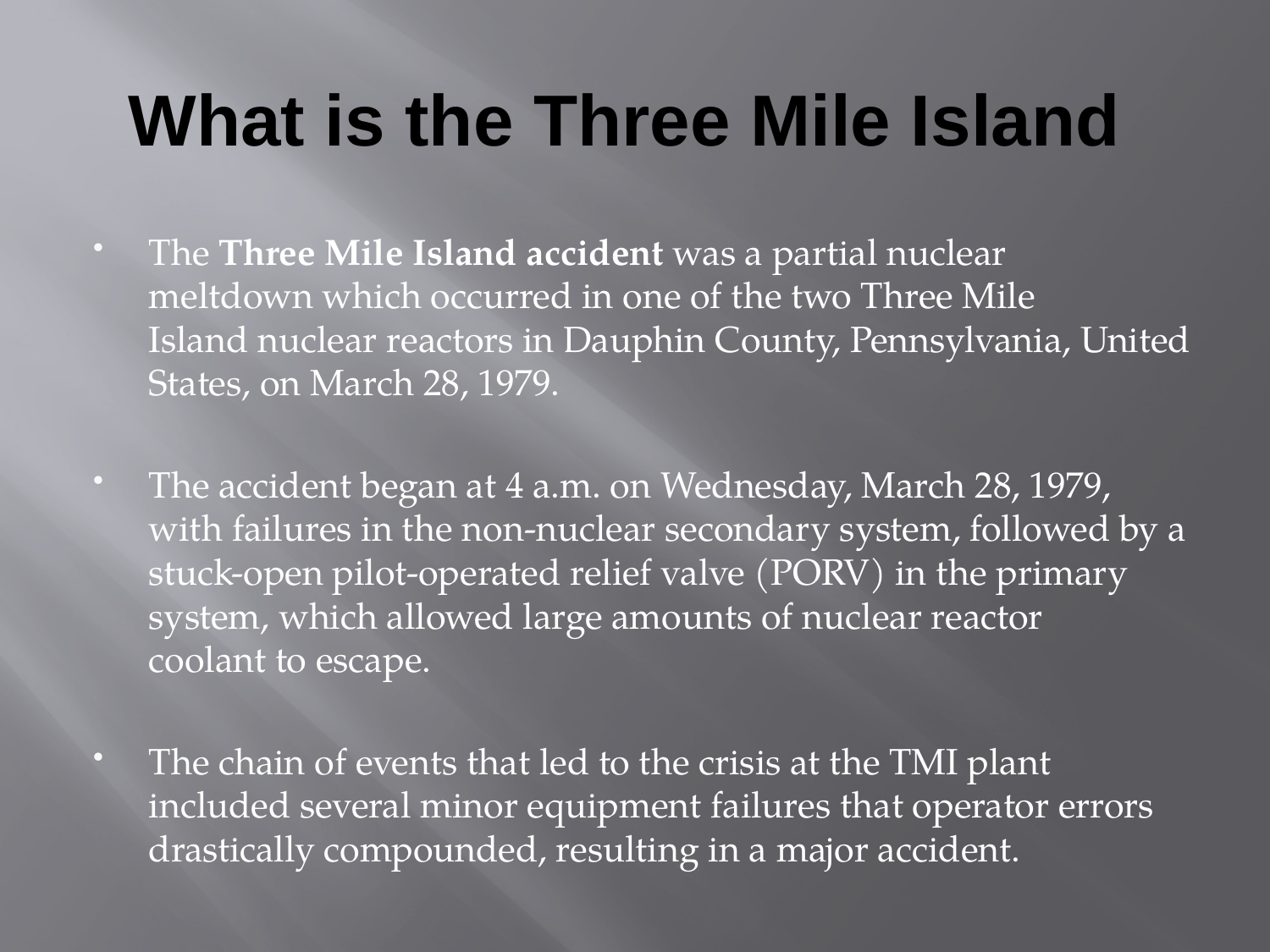

# What is the Three Mile Island
The Three Mile Island accident was a partial nuclear meltdown which occurred in one of the two Three Mile Island nuclear reactors in Dauphin County, Pennsylvania, United States, on March 28, 1979.

The accident began at 4 a.m. on Wednesday, March 28, 1979, with failures in the non-nuclear secondary system, followed by a stuck-open pilot-operated relief valve (PORV) in the primary system, which allowed large amounts of nuclear reactor coolant to escape.

The chain of events that led to the crisis at the TMI plant included several minor equipment failures that operator errors drastically compounded, resulting in a major accident.